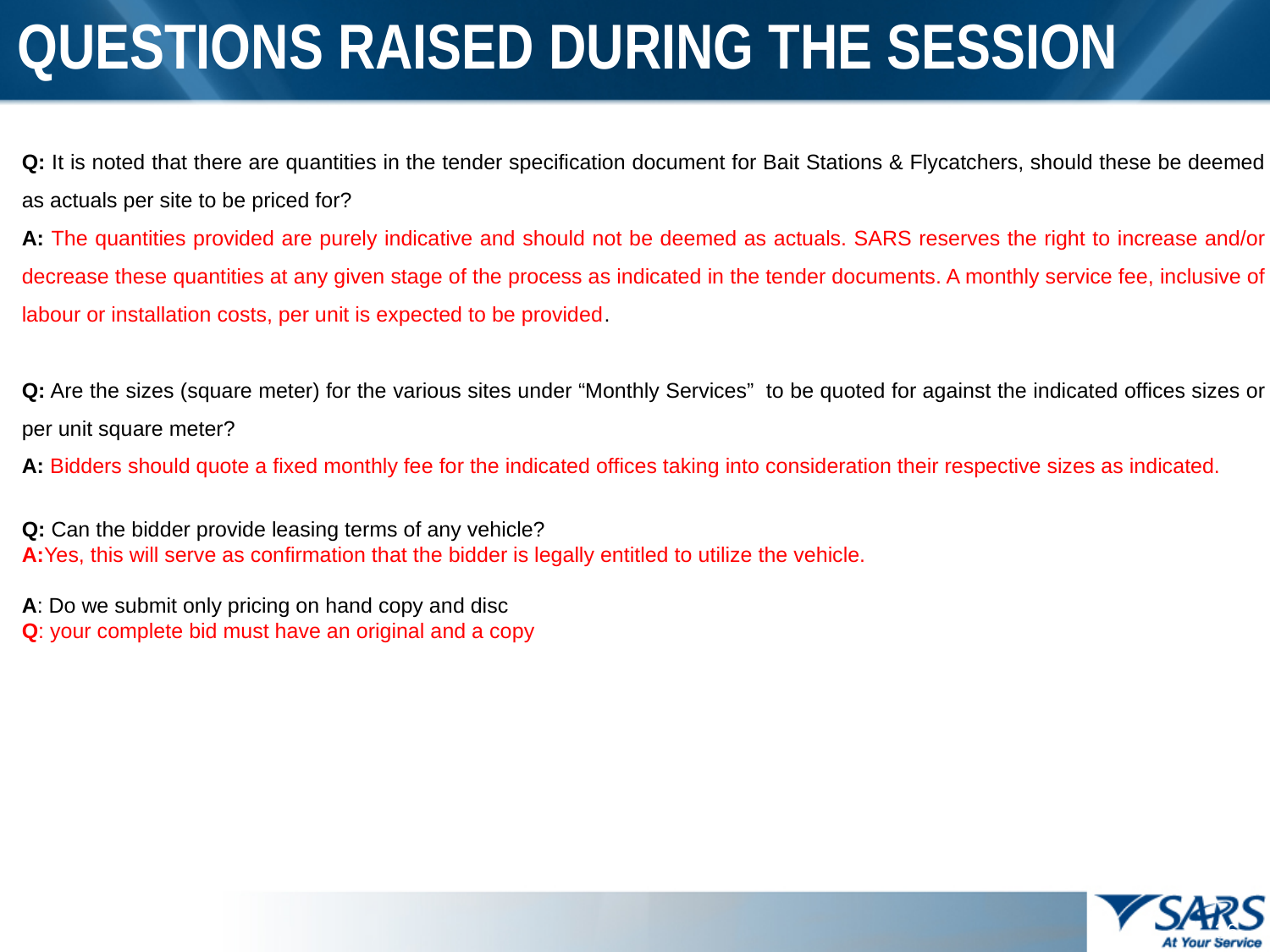

36
# QUESTIONS RAISED DURING THE SESSION
Q: It is noted that there are quantities in the tender specification document for Bait Stations & Flycatchers, should these be deemed as actuals per site to be priced for?
A: The quantities provided are purely indicative and should not be deemed as actuals. SARS reserves the right to increase and/or decrease these quantities at any given stage of the process as indicated in the tender documents. A monthly service fee, inclusive of labour or installation costs, per unit is expected to be provided.

Q: Are the sizes (square meter) for the various sites under “Monthly Services”  to be quoted for against the indicated offices sizes or per unit square meter?
A: Bidders should quote a fixed monthly fee for the indicated offices taking into consideration their respective sizes as indicated.

Q: Can the bidder provide leasing terms of any vehicle?
A:Yes, this will serve as confirmation that the bidder is legally entitled to utilize the vehicle.

A: Do we submit only pricing on hand copy and disc
Q: your complete bid must have an original and a copy